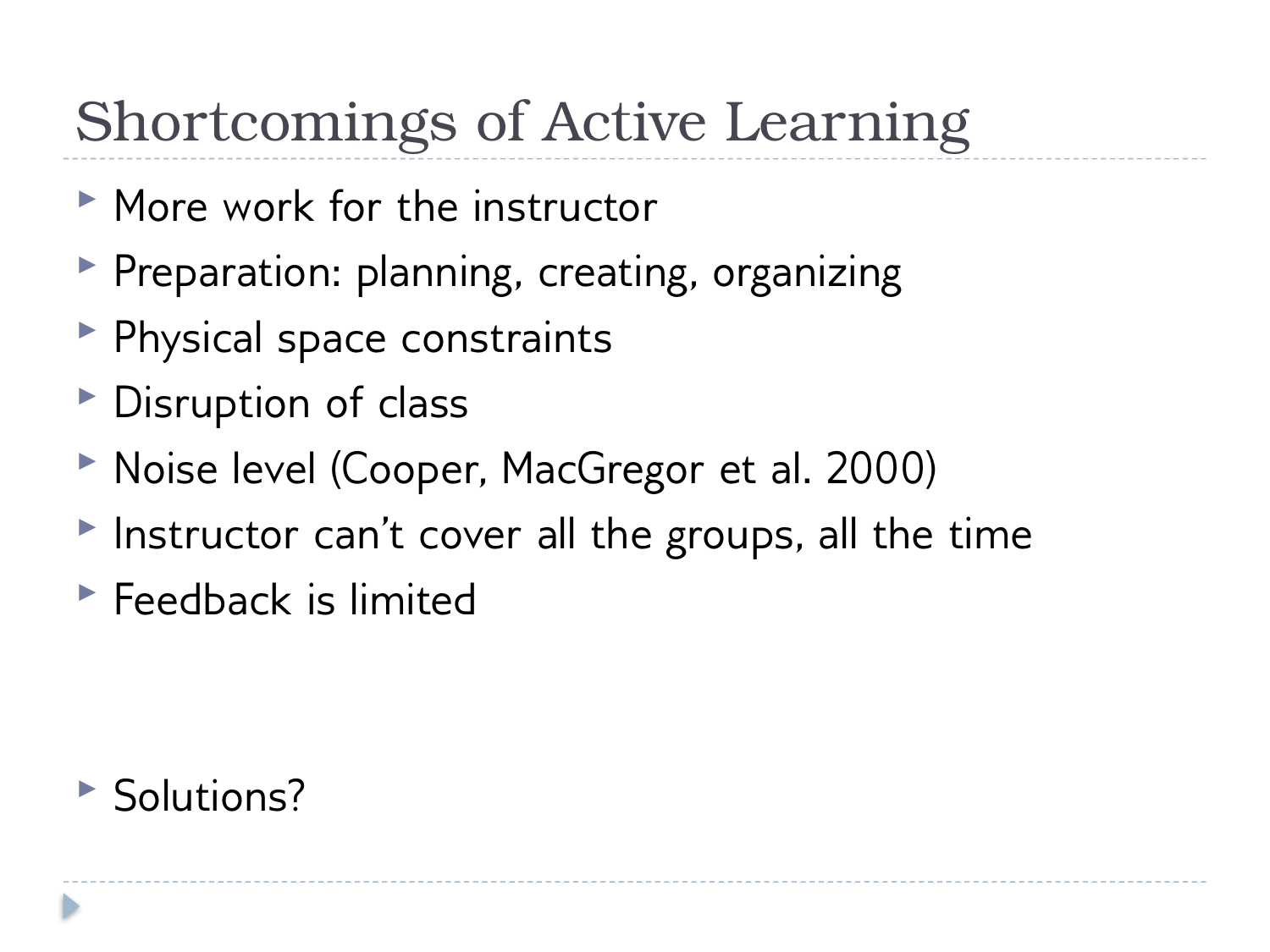

# Shortcomings of Active Learning
More work for the instructor
Preparation: planning, creating, organizing
Physical space constraints
Disruption of class
Noise level (Cooper, MacGregor et al. 2000)
Instructor can’t cover all the groups, all the time
Feedback is limited

Solutions?